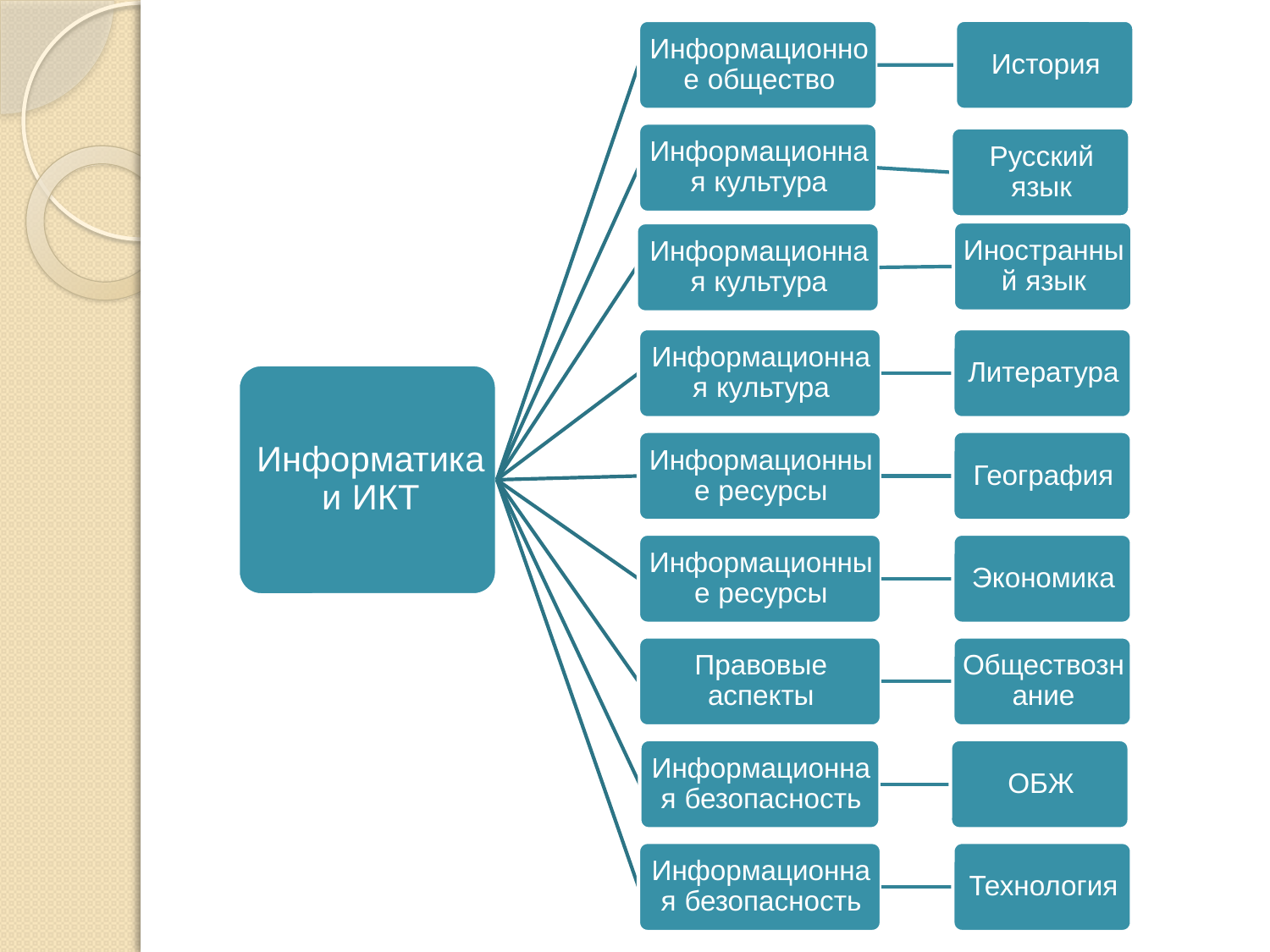

Информатика и ИКТ

Информационное общество

История

Информационная культура

Русский язык

Информационная культура

Иностранный язык

Информационная культура

Литература

Информационные ресурсы

География

Информационные ресурсы

Экономика

Правовые аспекты

Обществознание

Информационная безопасность

ОБЖ

Информационная безопасность

Технология